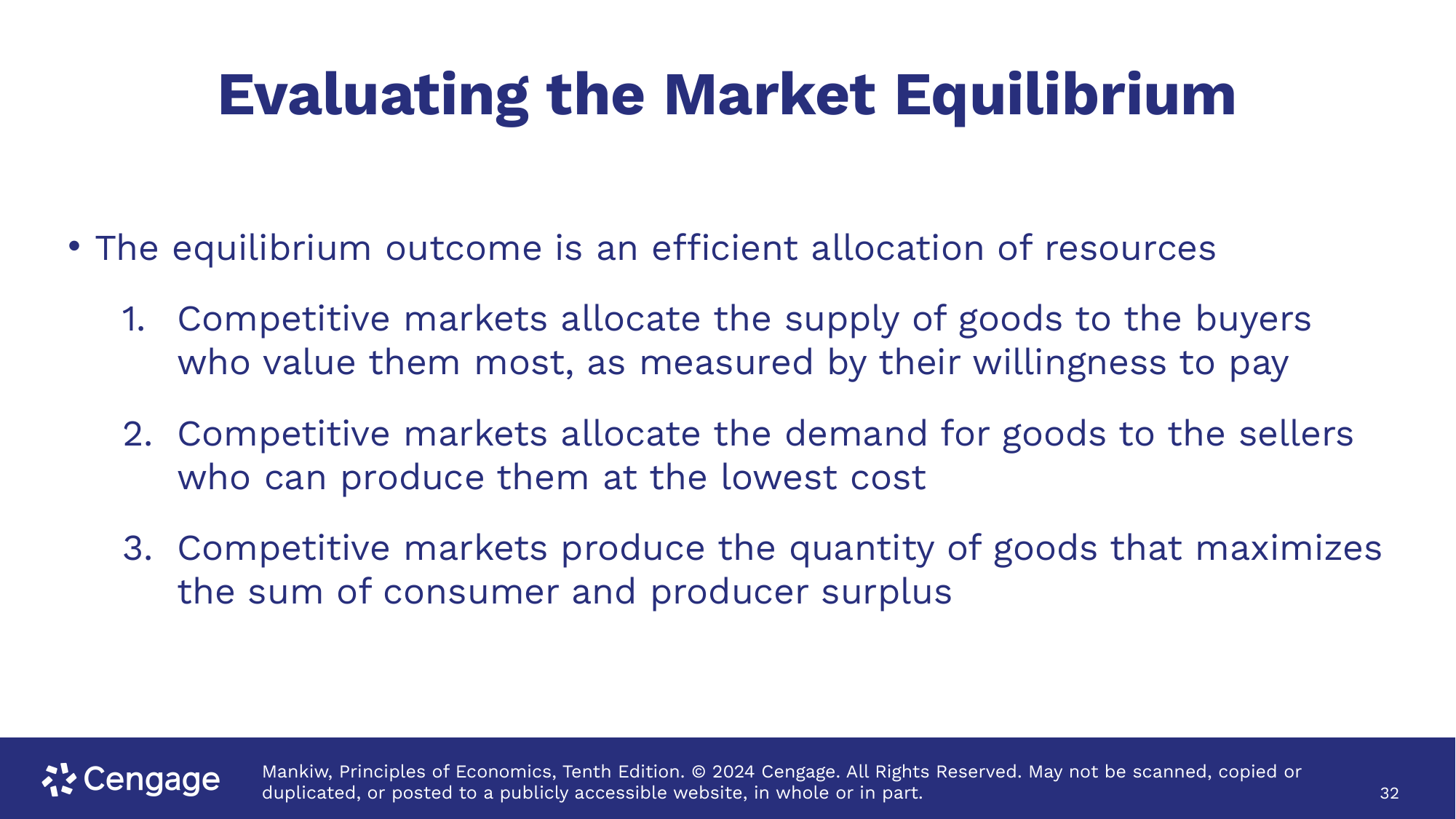

# Evaluating the Market Equilibrium
The equilibrium outcome is an efficient allocation of resources
Competitive markets allocate the supply of goods to the buyers who value them most, as measured by their willingness to pay
Competitive markets allocate the demand for goods to the sellers who can produce them at the lowest cost
Competitive markets produce the quantity of goods that maximizes the sum of consumer and producer surplus